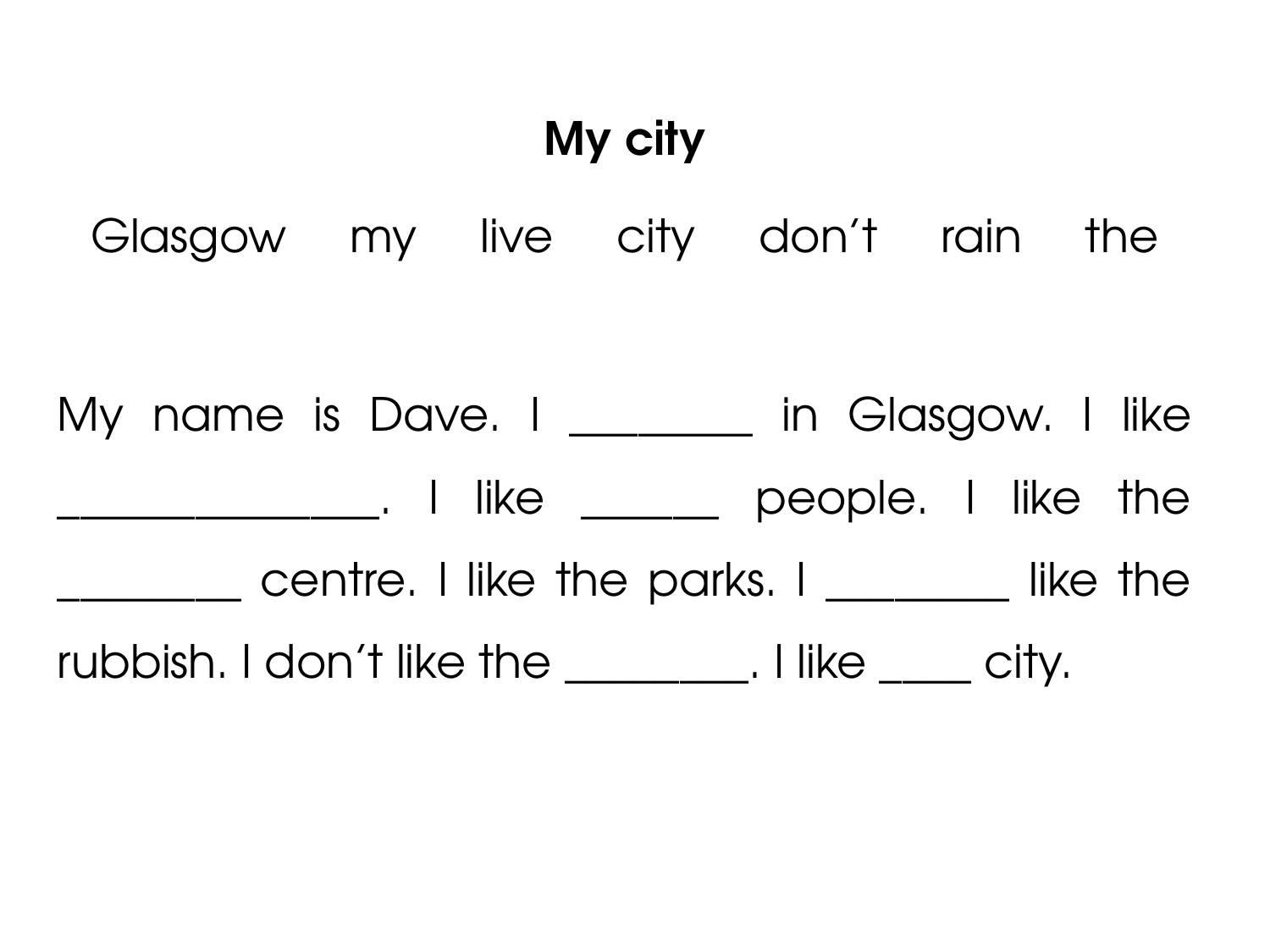

My city
Glasgow     my     live     city     don’t     rain     the

My name is Dave. I ________ in Glasgow. I like ______________. I like ______ people. I like the ________ centre. I like the parks. I ________ like the rubbish. I don’t like the ________. I like ____ city.